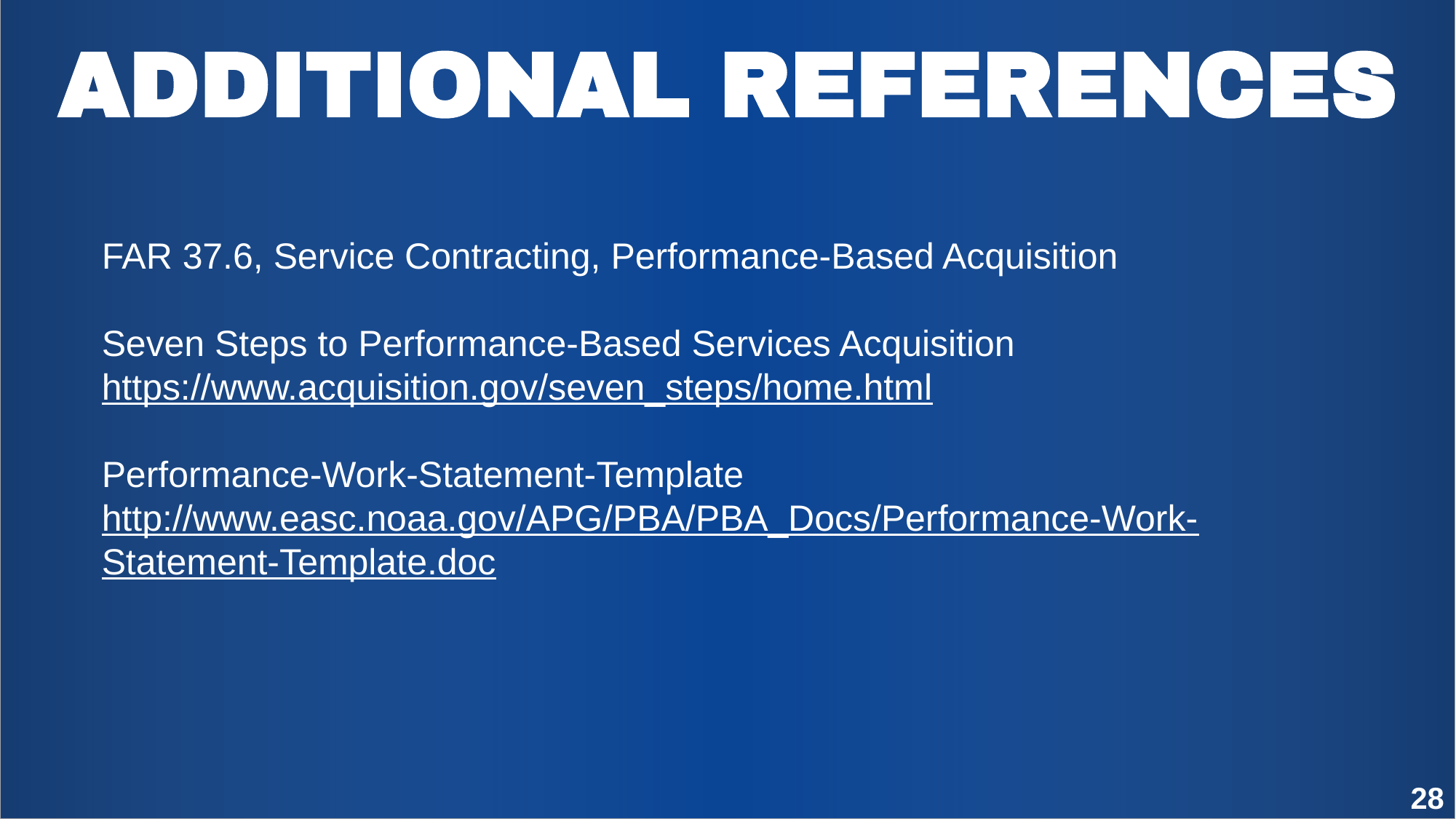

ADDITIONAL REFERENCES
FAR 37.6, Service Contracting, Performance-Based Acquisition

Seven Steps to Performance-Based Services Acquisition https://www.acquisition.gov/seven_steps/home.html

Performance-Work-Statement-Template http://www.easc.noaa.gov/APG/PBA/PBA_Docs/Performance-Work-Statement-Template.doc
28